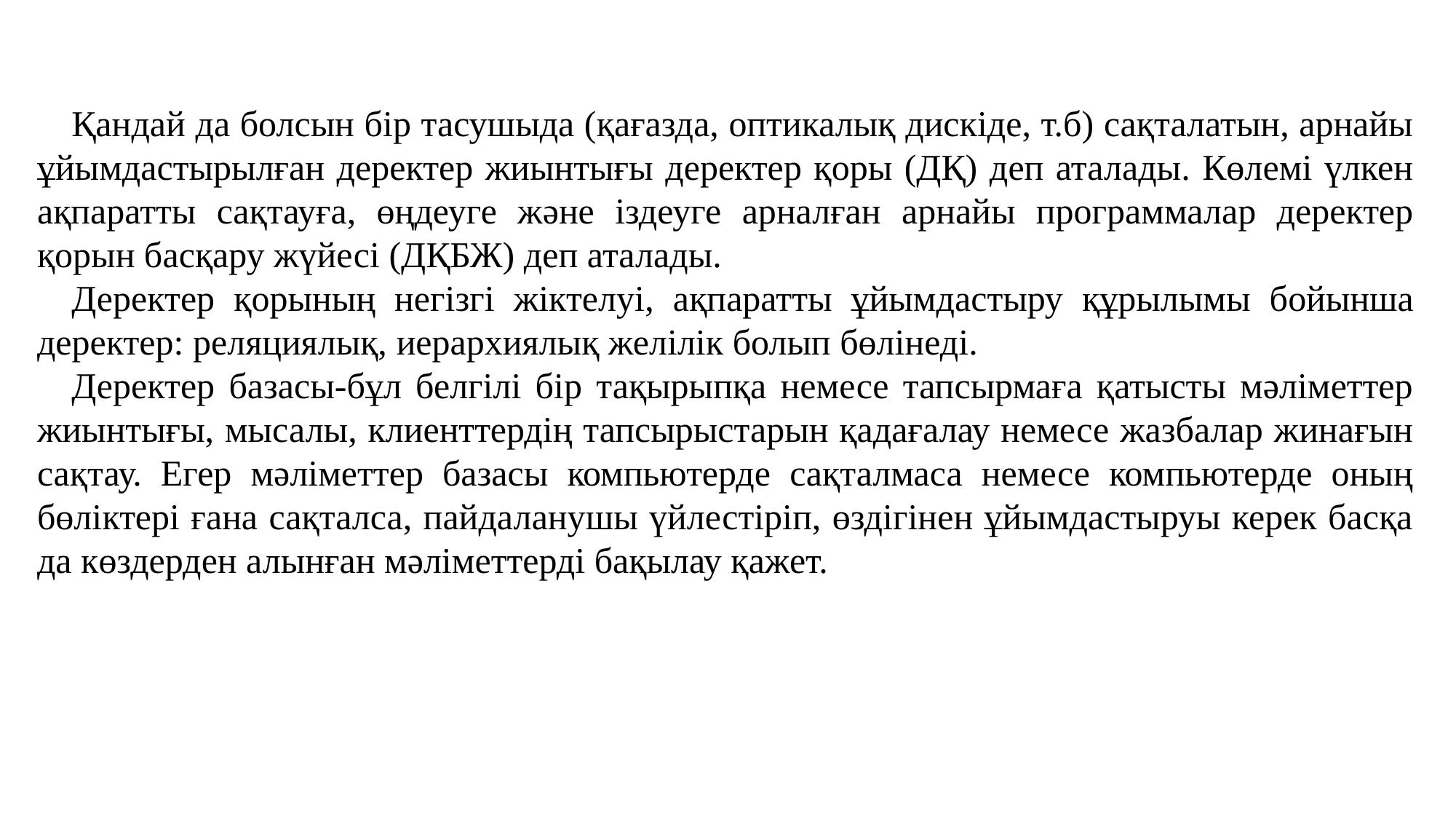

Қандай да болсын бір тасушыда (қағазда, оптикалық дискіде, т.б) сақталатын, арнайы ұйымдастырылған деректер жиынтығы деректер қоры (ДҚ) деп аталады. Көлемі үлкен ақпаратты сақтауға, өңдеуге және іздеуге арналған арнайы программалар деректер қорын басқару жүйесі (ДҚБЖ) деп аталады.
Деректер қорының негізгі жіктелуі, ақпаратты ұйымдастыру құрылымы бойынша деректер: реляциялық, иерархиялық желілік болып бөлінеді.
Деректер базасы-бұл белгілі бір тақырыпқа немесе тапсырмаға қатысты мәліметтер жиынтығы, мысалы, клиенттердің тапсырыстарын қадағалау немесе жазбалар жинағын сақтау. Егер мәліметтер базасы компьютерде сақталмаса немесе компьютерде оның бөліктері ғана сақталса, пайдаланушы үйлестіріп, өздігінен ұйымдастыруы керек басқа да көздерден алынған мәліметтерді бақылау қажет.